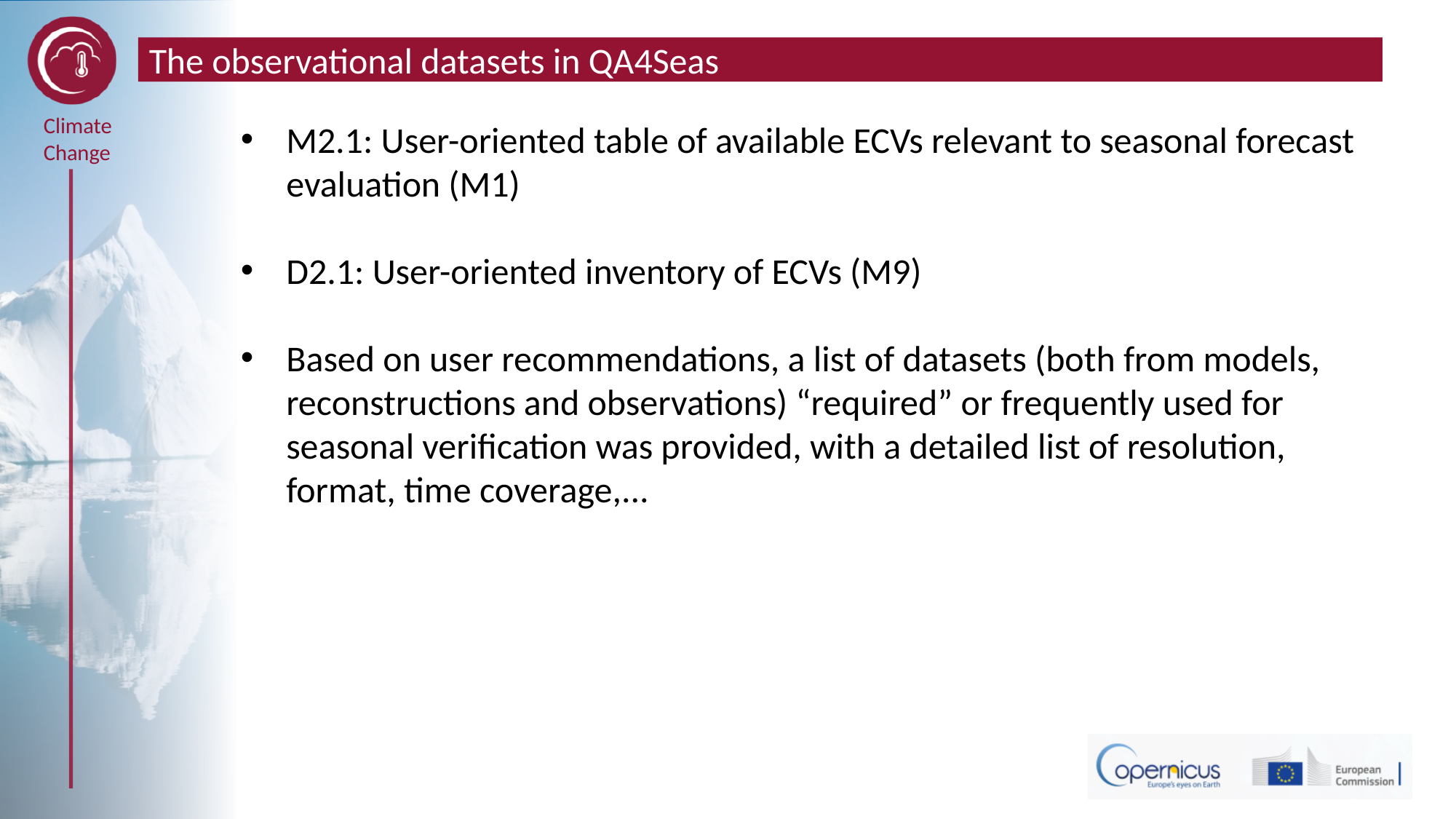

# The observational datasets in QA4Seas
M2.1: User-oriented table of available ECVs relevant to seasonal forecast evaluation (M1)

D2.1: User-oriented inventory of ECVs (M9)

Based on user recommendations, a list of datasets (both from models, reconstructions and observations) “required” or frequently used for seasonal verification was provided, with a detailed list of resolution, format, time coverage,...